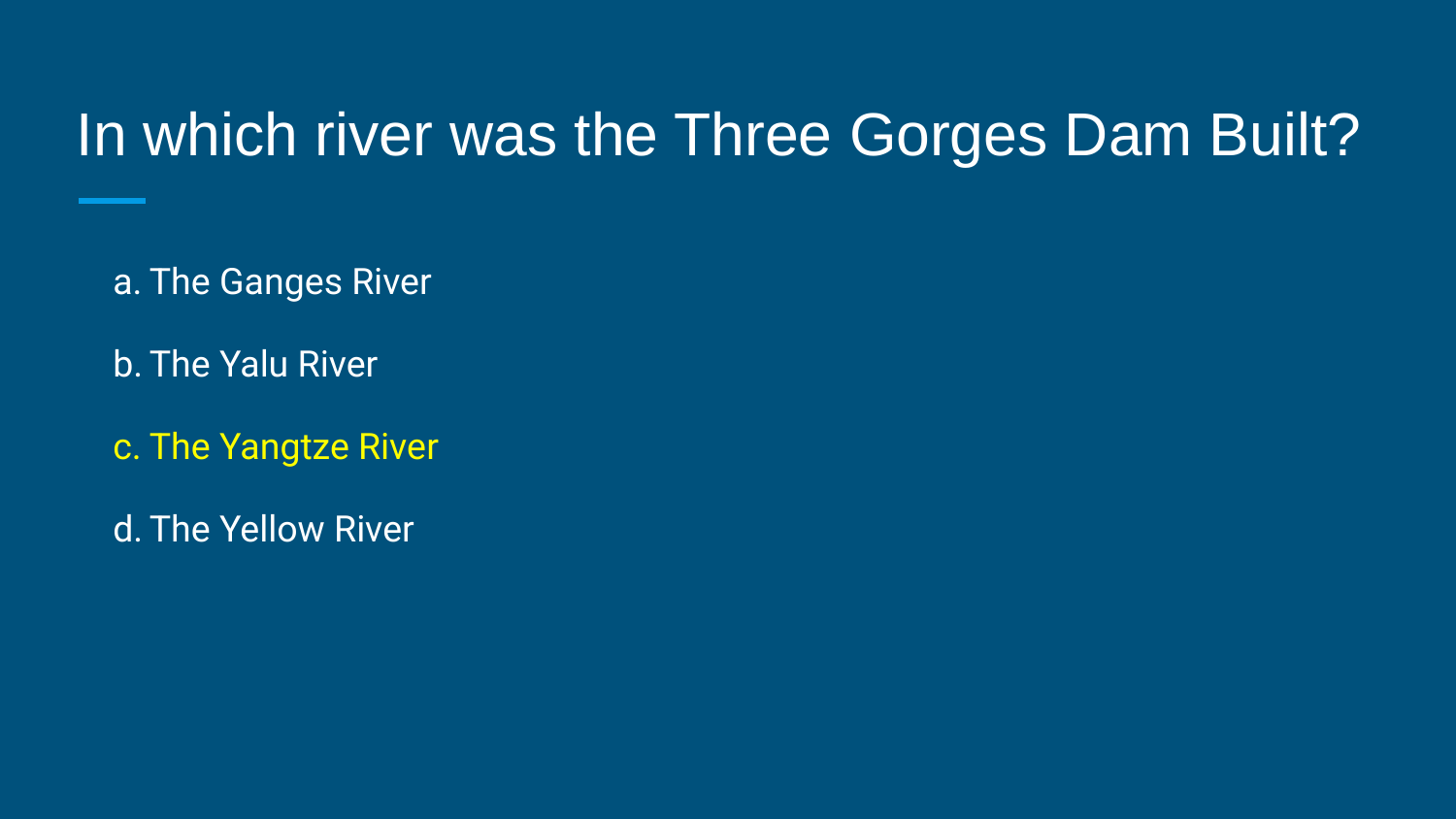

# In which river was the Three Gorges Dam Built?
The Ganges River
The Yalu River
The Yangtze River
The Yellow River